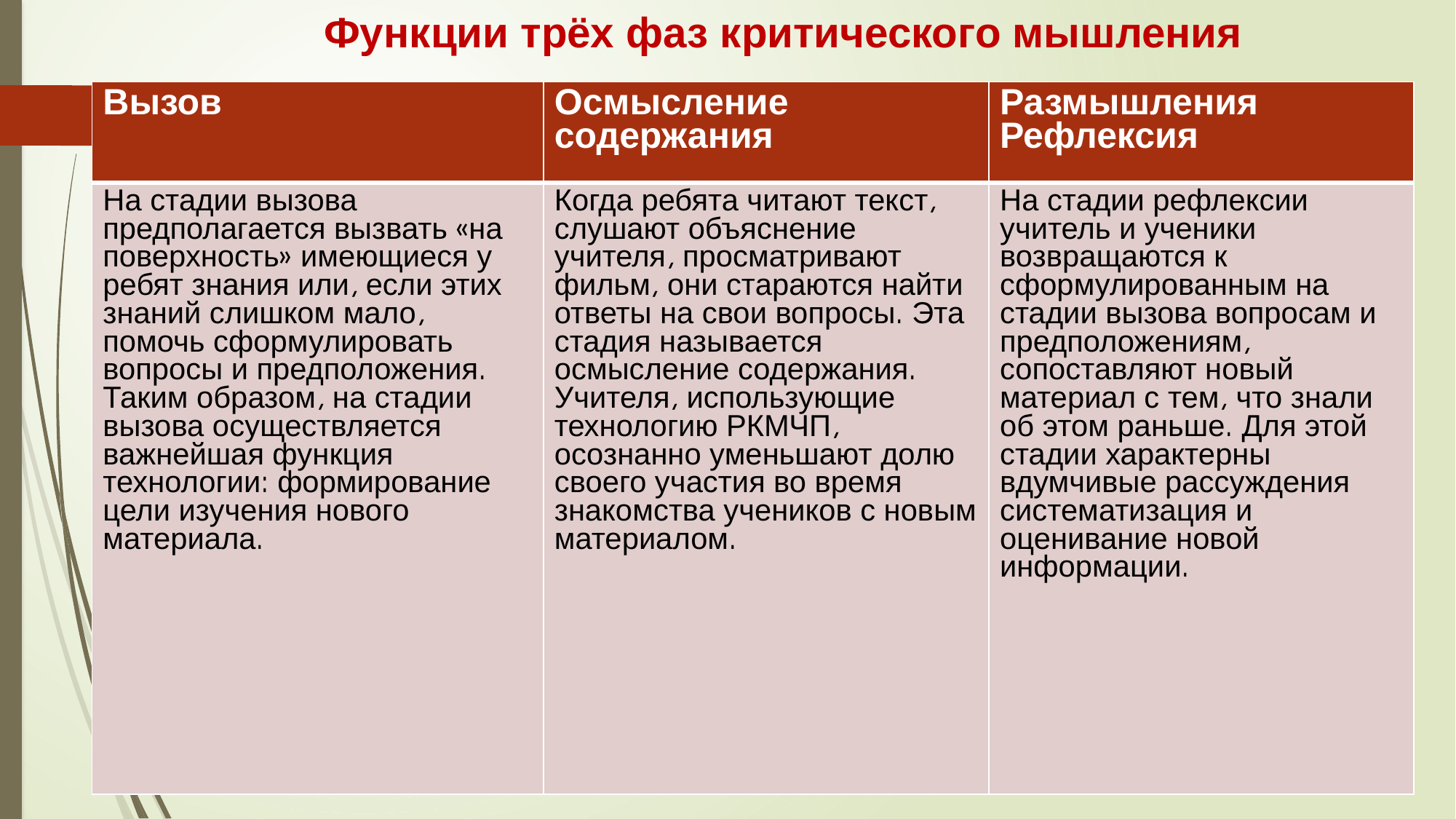

Функции трёх фаз критического мышления
| Вызов | Осмысление содержания | Размышления Рефлексия |
| --- | --- | --- |
| На стадии вызова предполагается вызвать «на поверхность» имеющиеся у ребят знания или, если этих знаний слишком мало, помочь сформулировать вопросы и предположения. Таким образом, на стадии вызова осуществляется важнейшая функция технологии: формирование цели изучения нового материала. | Когда ребята читают текст, слушают объяснение учителя, просматривают фильм, они стараются найти ответы на свои вопросы. Эта стадия называется осмысление содержания. Учителя, использующие технологию РКМЧП, осознанно уменьшают долю своего участия во время знакомства учеников с новым материалом. | На стадии рефлексии учитель и ученики возвращаются к сформулированным на стадии вызова вопросам и предположениям, сопоставляют новый материал с тем, что знали об этом раньше. Для этой стадии характерны вдумчивые рассуждения систематизация и оценивание новой информации. |